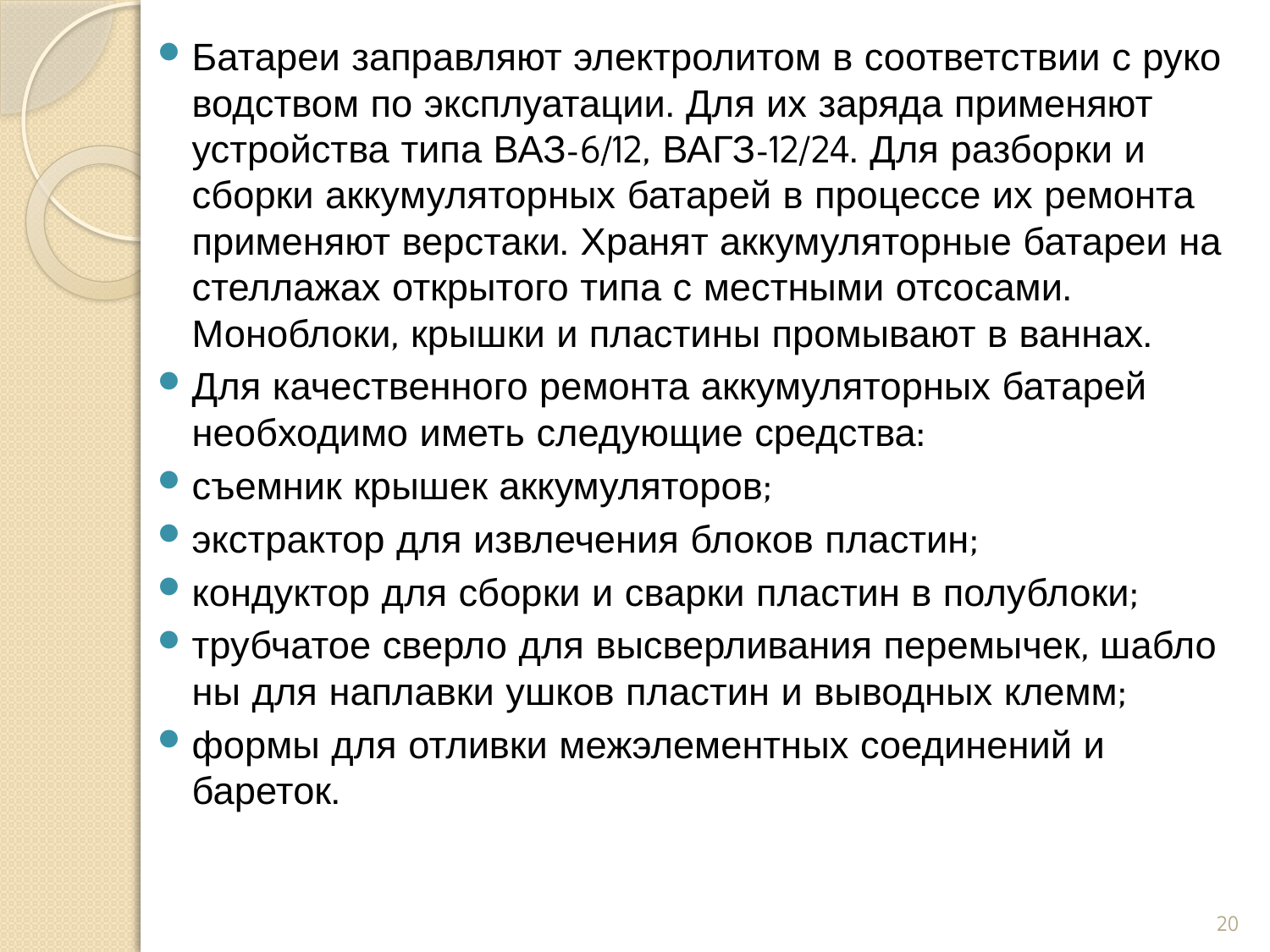

Батареи заправляют электролитом в соответствии с руко­водством по эксплуатации. Для их заряда применяют устрой­ства типа ВАЗ-6/12, ВАГЗ-12/24. Для разборки и сборки акку­муляторных батарей в процессе их ремонта применяют вер­стаки. Хранят аккумуляторные батареи на стеллажах открыто­го типа с местными отсосами. Моноблоки, крышки и пласти­ны промывают в ваннах.
Для качественного ремонта аккумуляторных батарей необ­ходимо иметь следующие средства:
съемник крышек аккумуляторов;
экстрактор для извлечения блоков пластин;
кондуктор для сборки и сварки пластин в полублоки;
трубчатое сверло для высверливания перемычек, шабло­ны для наплавки ушков пластин и выводных клемм;
формы для отливки межэлементных соединений и бареток.
20